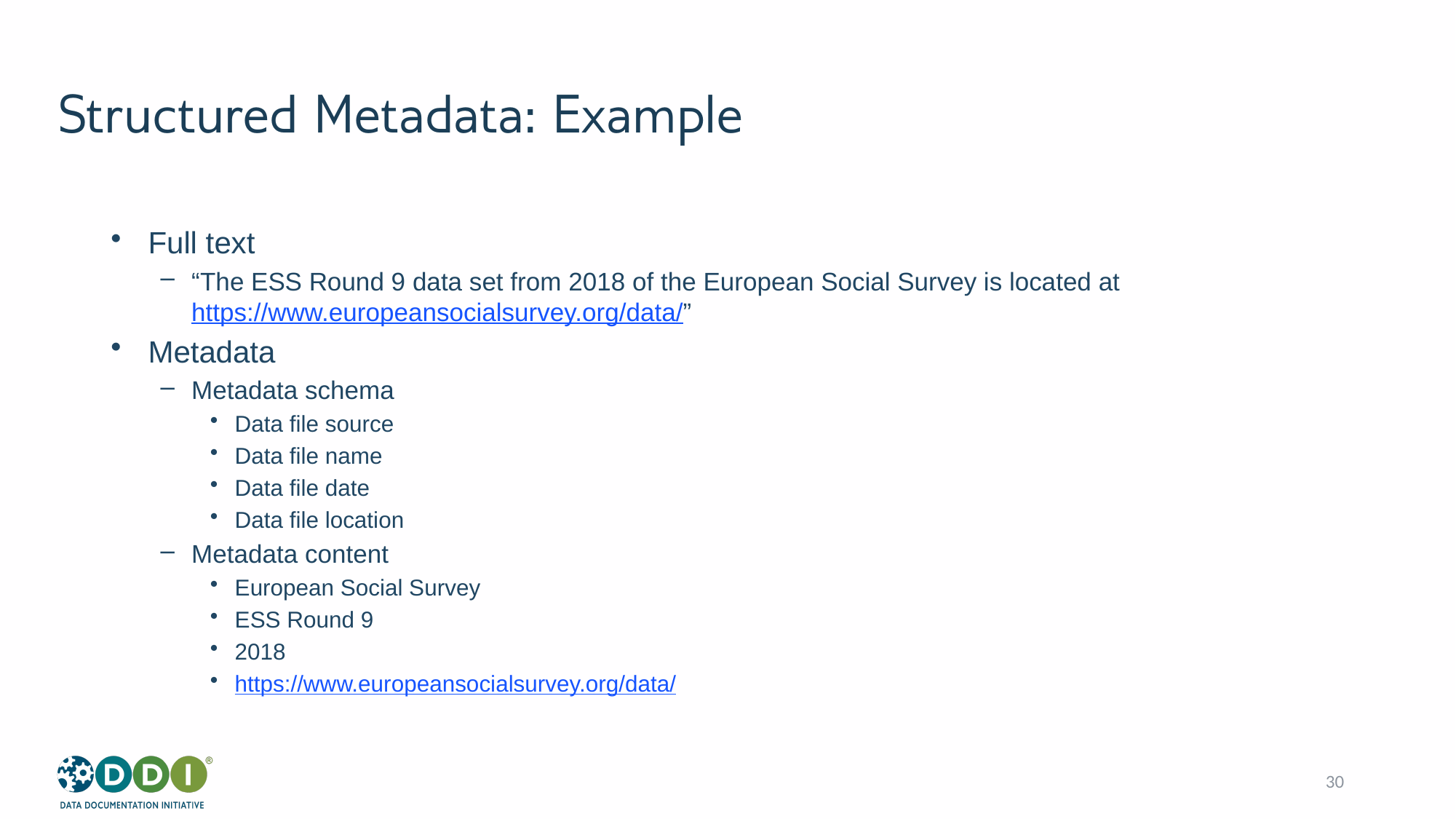

# Structured Metadata: Example
Full text
“The ESS Round 9 data set from 2018 of the European Social Survey is located at https://www.europeansocialsurvey.org/data/”
Metadata
Metadata schema
Data file source
Data file name
Data file date
Data file location
Metadata content
European Social Survey
ESS Round 9
2018
https://www.europeansocialsurvey.org/data/
30